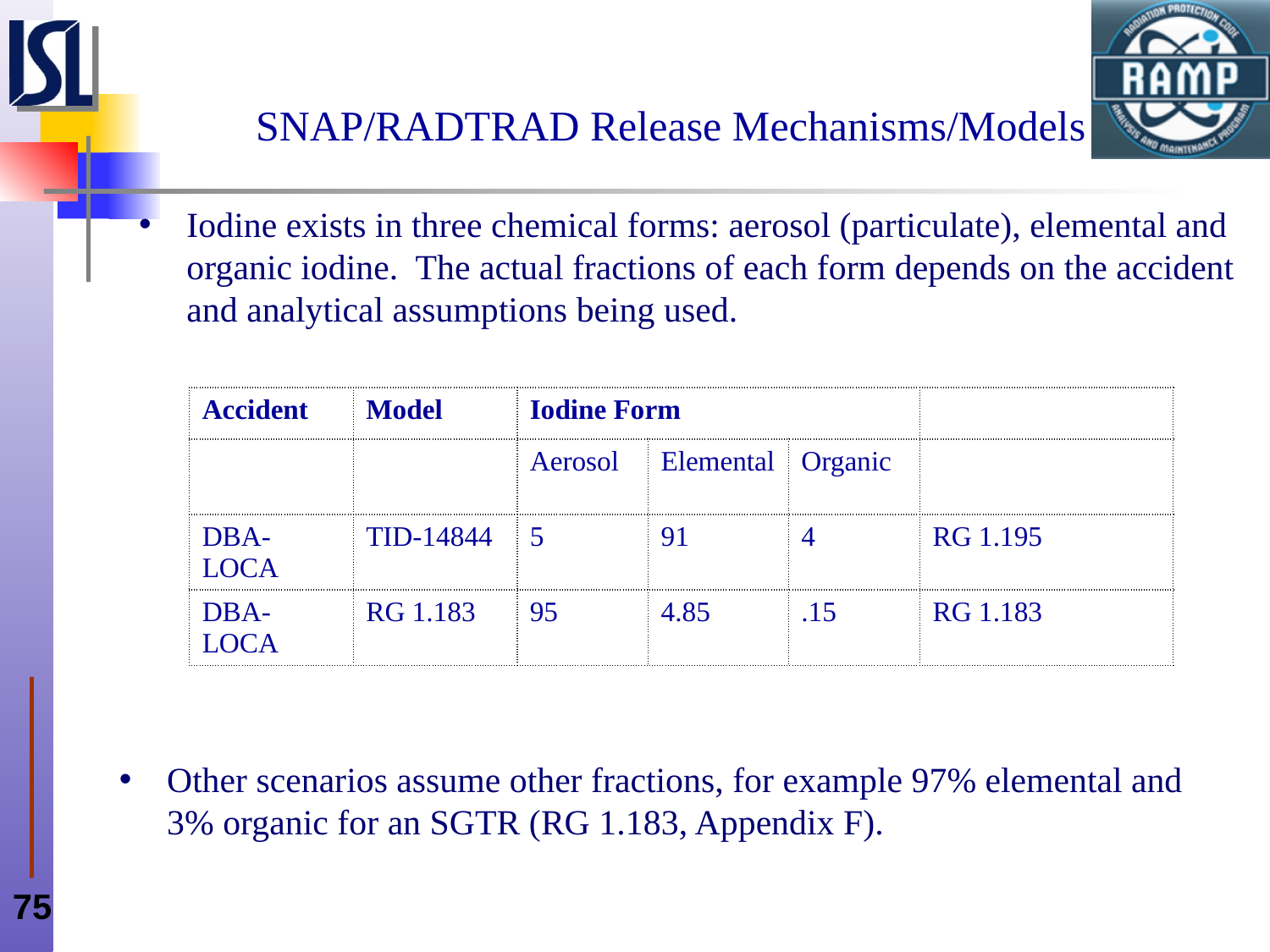

# SNAP/RADTRAD Release Mechanisms/Models
Iodine exists in three chemical forms: aerosol (particulate), elemental and organic iodine.  The actual fractions of each form depends on the accident and analytical assumptions being used.

| Accident | Model | Iodine Form |  |  |  |
| --- | --- | --- | --- | --- | --- |
|  |  | Aerosol | Elemental | Organic |  |
| DBA-LOCA | TID-14844 | 5 | 91 | 4 | RG 1.195 |
| DBA-LOCA | RG 1.183 | 95 | 4.85 | .15 | RG 1.183 |
Other scenarios assume other fractions, for example 97% elemental and 3% organic for an SGTR (RG 1.183, Appendix F).